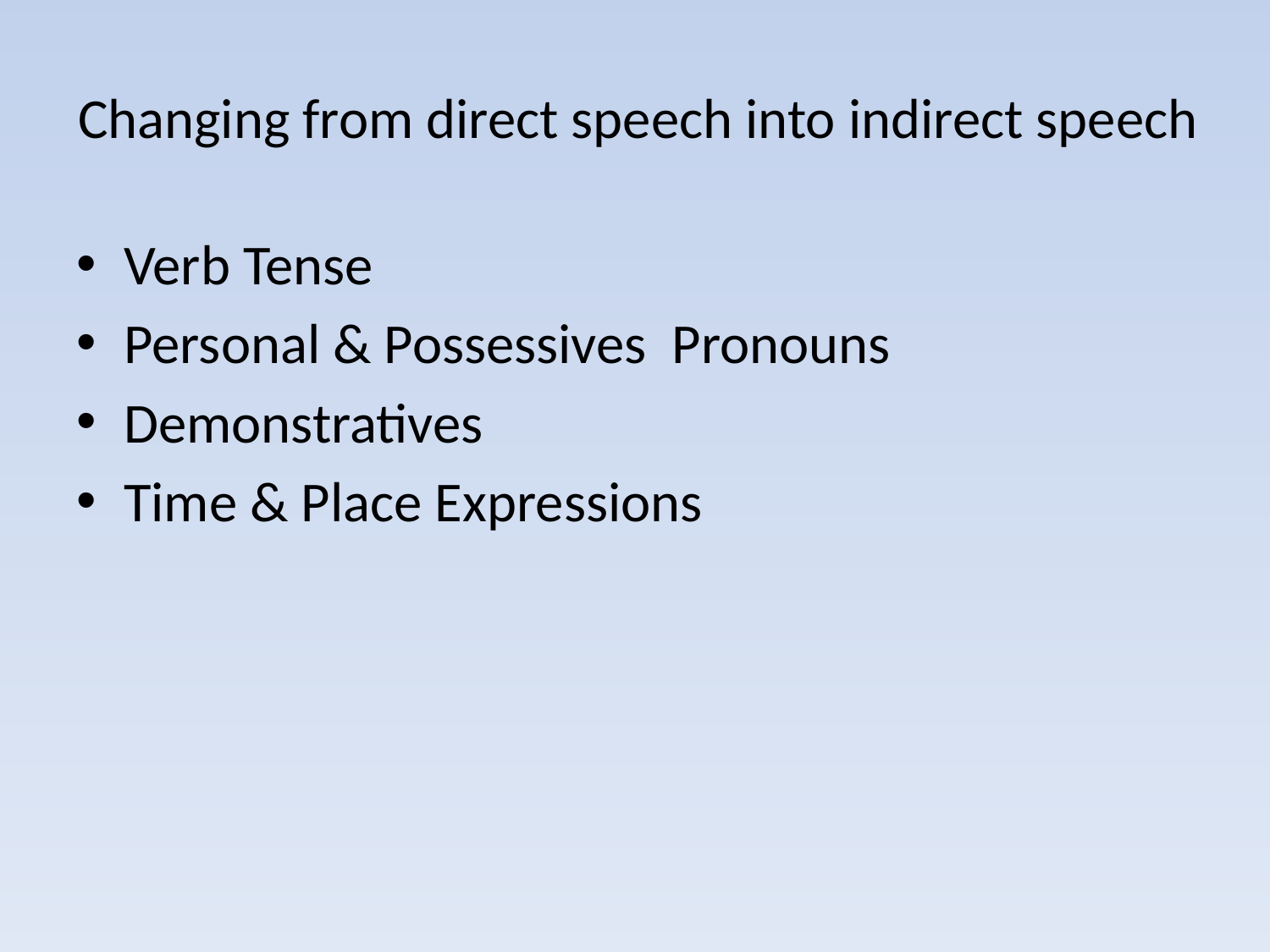

# Changing from direct speech into indirect speech
Verb Tense
Personal & Possessives  Pronouns
Demonstratives
Time & Place Expressions